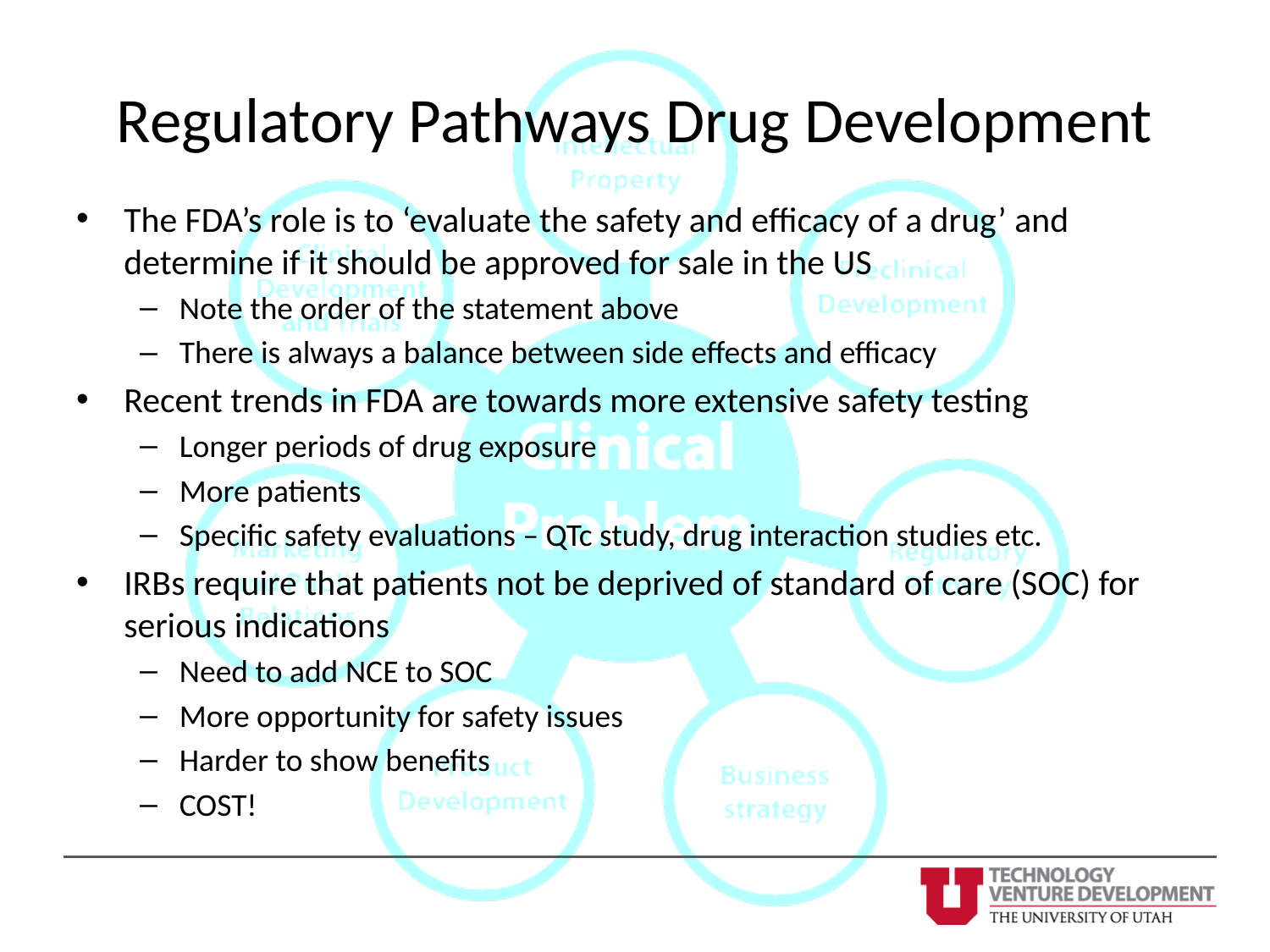

Regulatory Pathways Drug Development
The FDA’s role is to ‘evaluate the safety and efficacy of a drug’ and determine if it should be approved for sale in the US
Note the order of the statement above
There is always a balance between side effects and efficacy
Recent trends in FDA are towards more extensive safety testing
Longer periods of drug exposure
More patients
Specific safety evaluations – QTc study, drug interaction studies etc.
IRBs require that patients not be deprived of standard of care (SOC) for serious indications
Need to add NCE to SOC
More opportunity for safety issues
Harder to show benefits
COST!